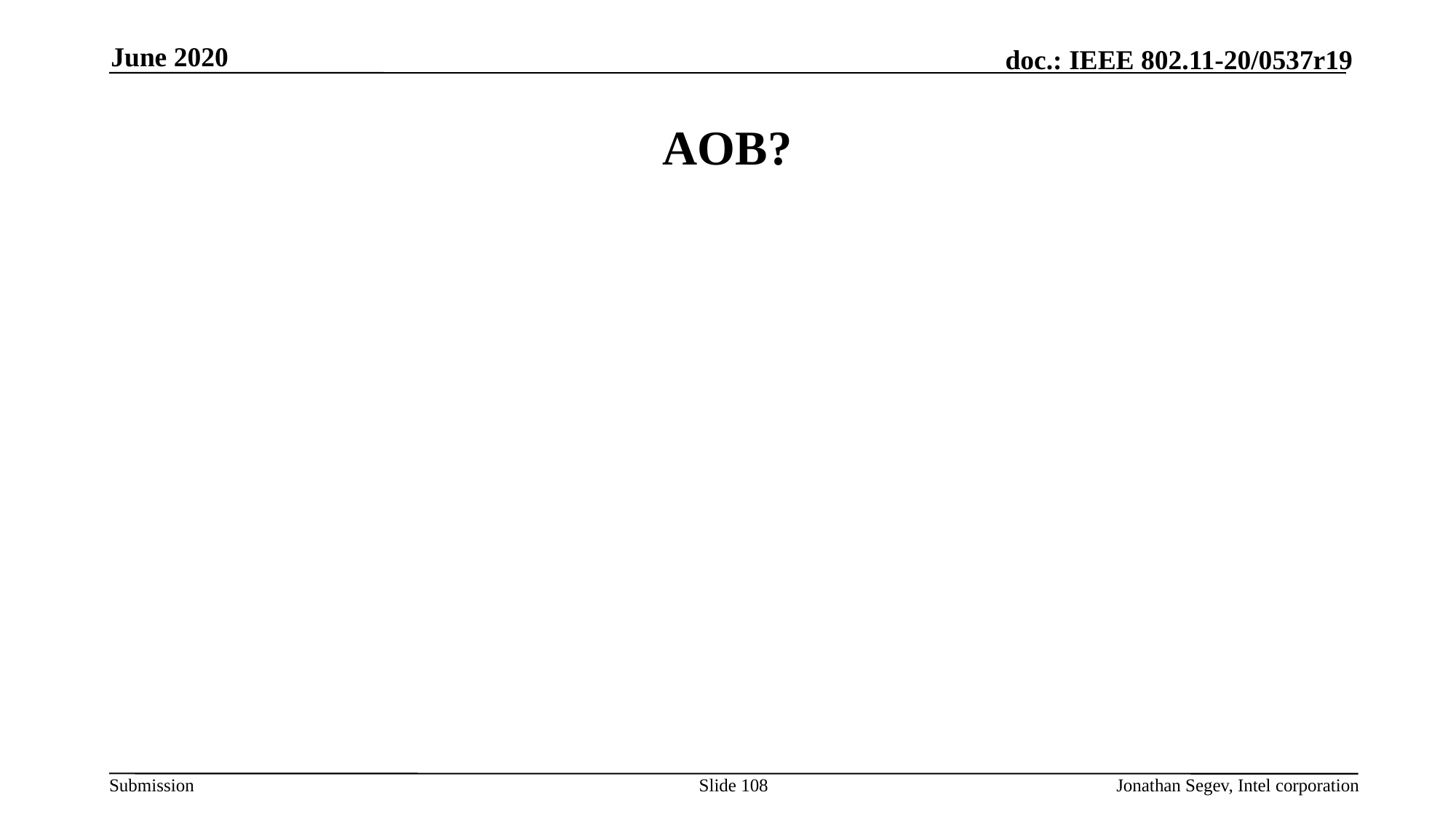

June 2020
# AOB?

Slide 108
Jonathan Segev, Intel corporation